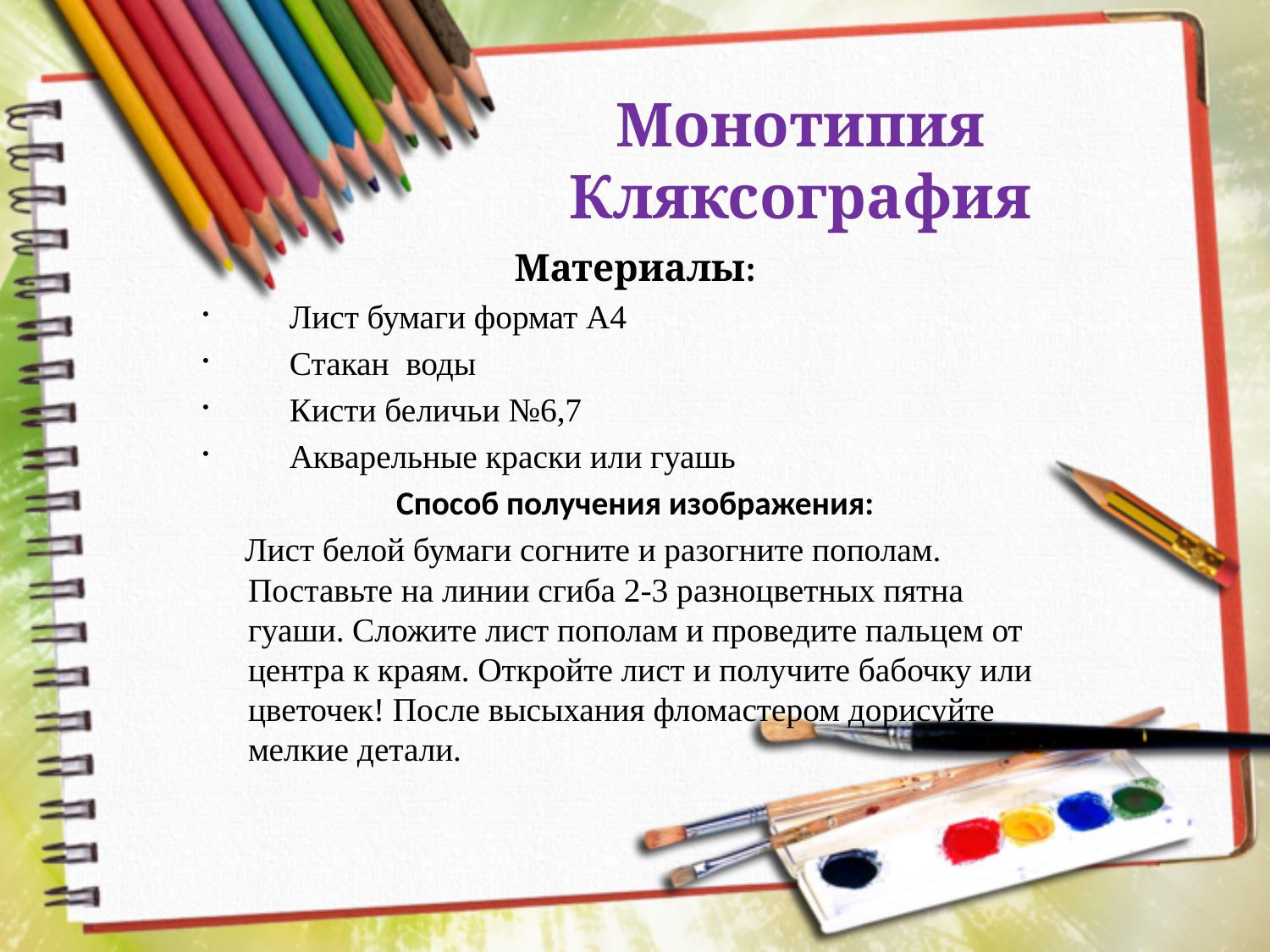

# Монотипия Кляксография
Материалы:
     Лист бумаги формат А4
     Стакан  воды
     Кисти беличьи №6,7
     Акварельные краски или гуашь
Способ получения изображения:
     Лист белой бумаги согните и разогните пополам. Поставьте на линии сгиба 2-3 разноцветных пятна гуаши. Сложите лист пополам и проведите пальцем от центра к краям. Откройте лист и получите бабочку или цветочек! После высыхания фломастером дорисуйте мелкие детали.